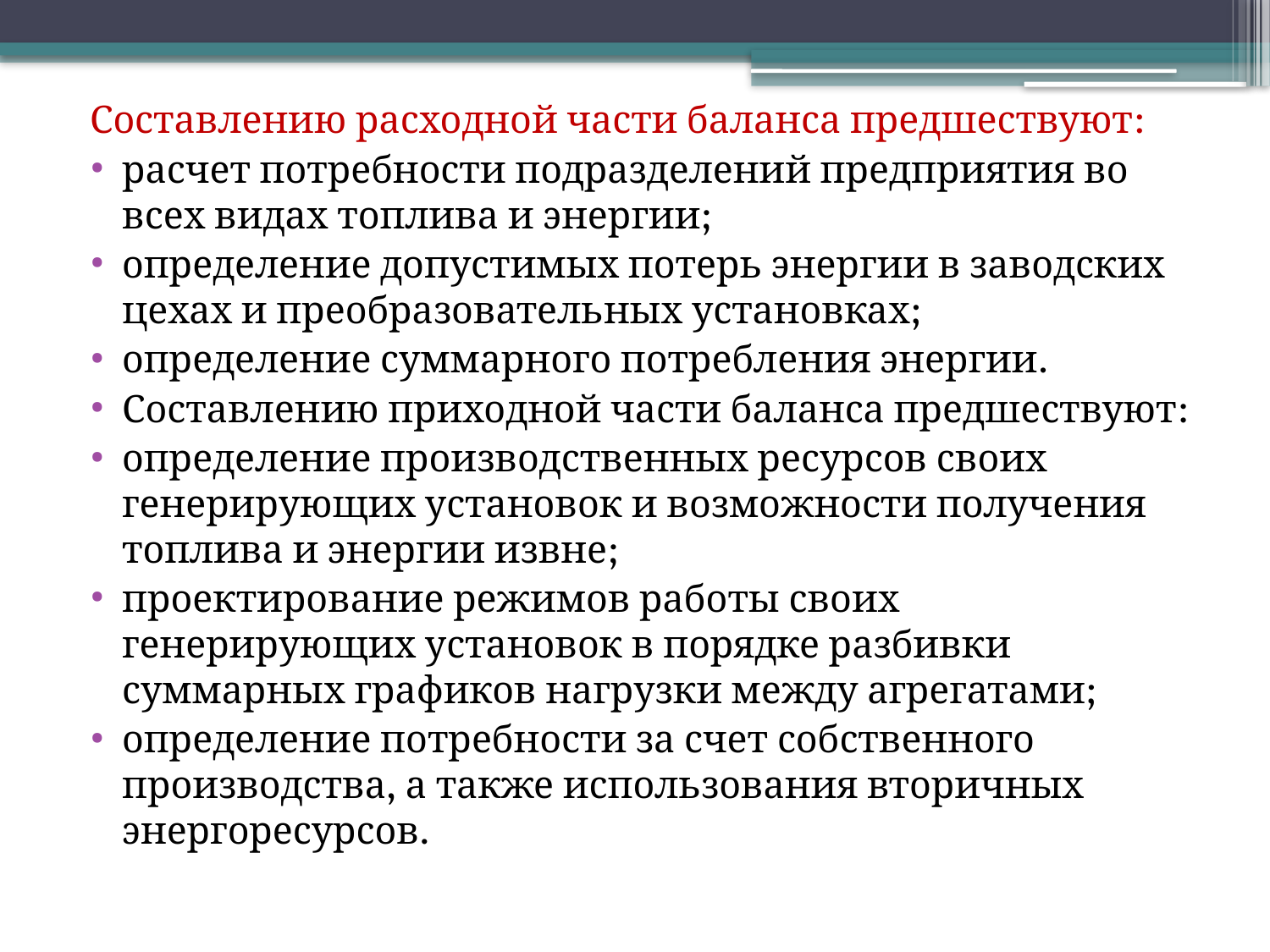

Составлению расходной части баланса предшествуют:
расчет потребности подразделений предприятия во всех видах топлива и энергии;
определение допустимых потерь энергии в заводских цехах и преобразовательных установках;
определение суммарного потребления энергии.
Составлению приходной части баланса предшествуют:
определение производственных ресурсов своих генерирующих установок и возможности получения топлива и энергии извне;
проектирование режимов работы своих генерирующих установок в порядке разбивки суммарных графиков нагрузки между агрегатами;
определение потребности за счет собственного производства, а также использования вторичных энергоресурсов.